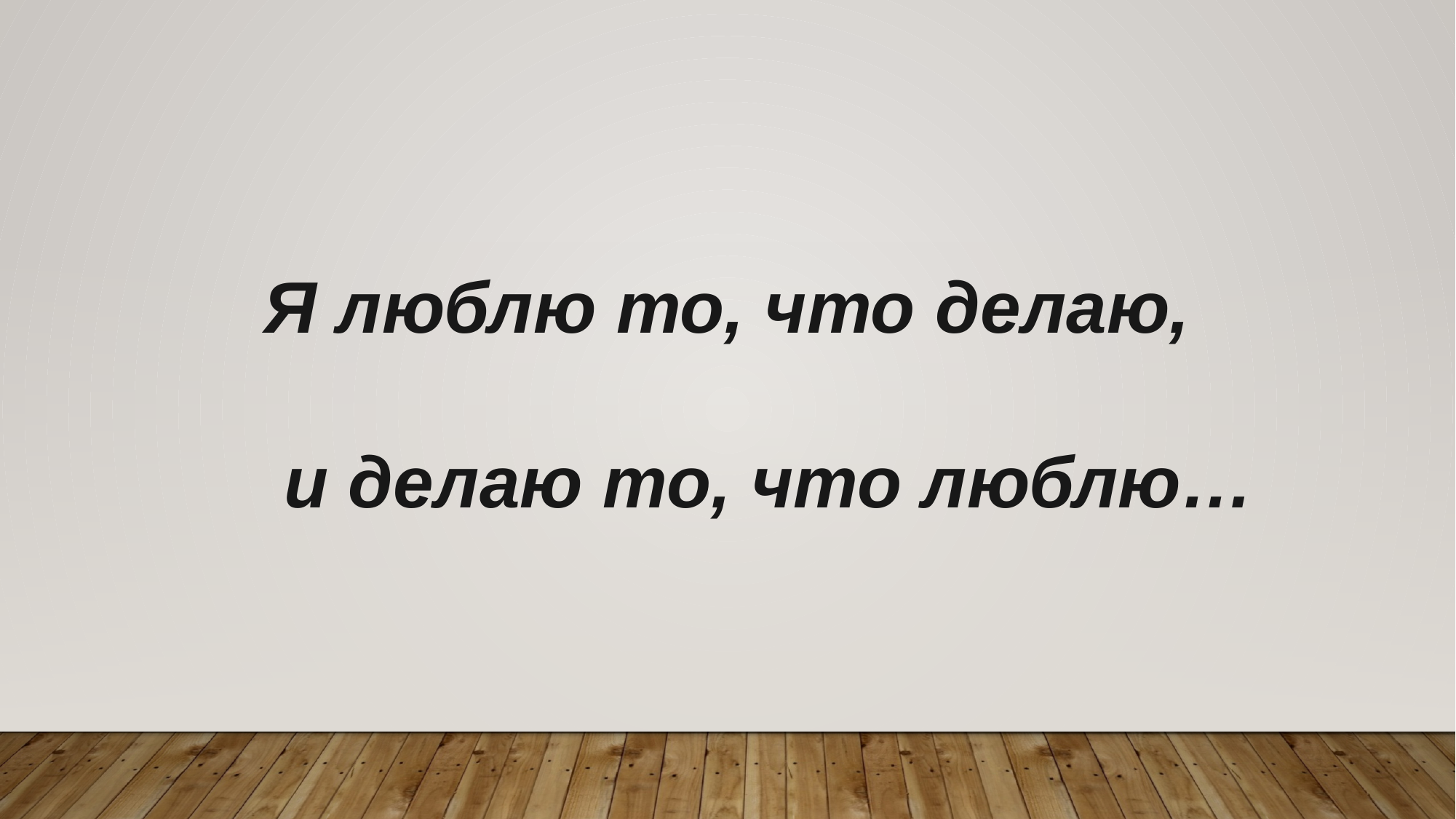

Я люблю то, что делаю,
 и делаю то, что люблю…